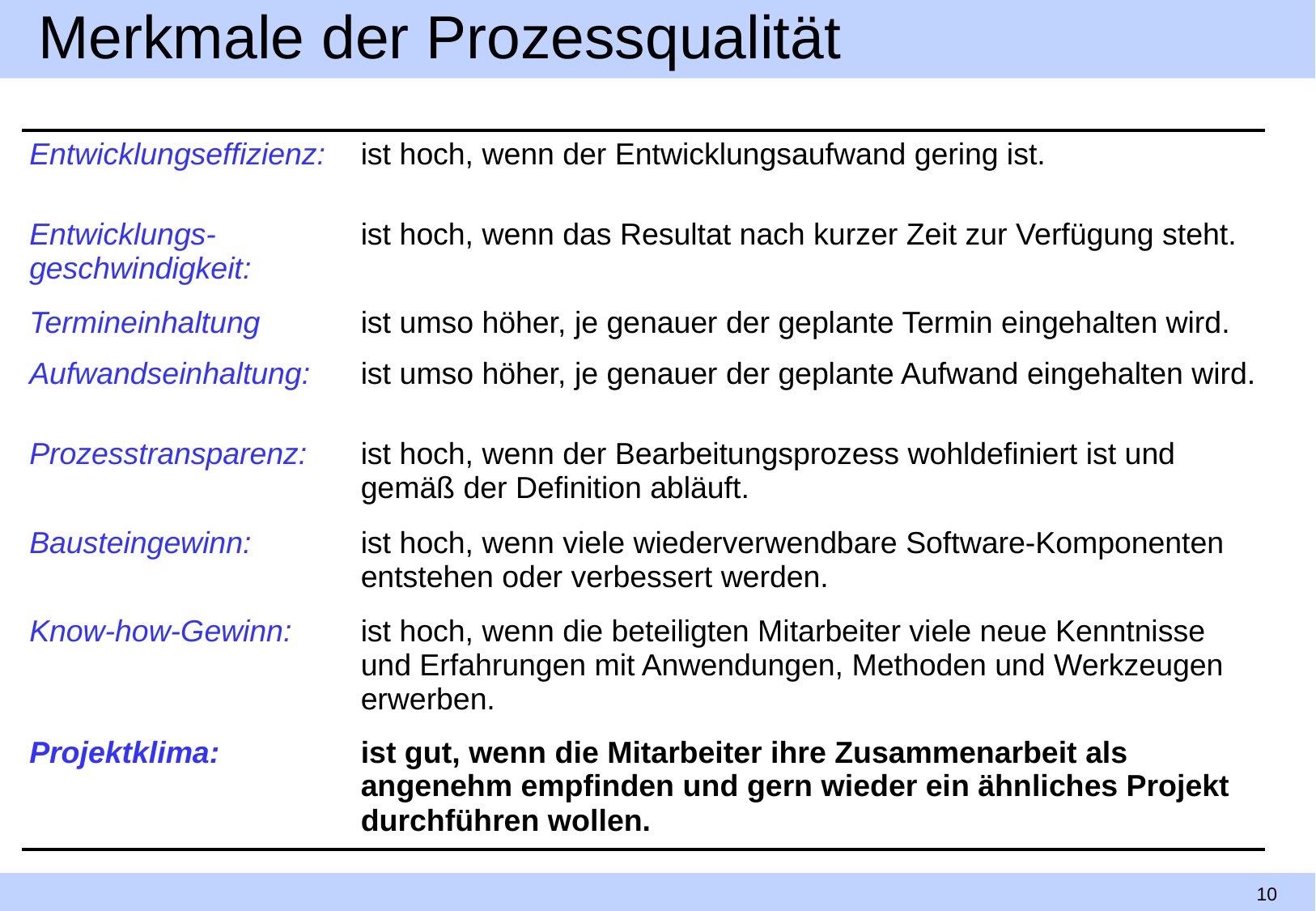

# Merkmale der Prozessqualität
| Entwicklungseffizienz: | ist hoch, wenn der Entwicklungsaufwand gering ist. |
| --- | --- |
| Entwicklungs-geschwindigkeit: | ist hoch, wenn das Resultat nach kurzer Zeit zur Verfügung steht. |
| Termineinhaltung | ist umso höher, je genauer der geplante Termin eingehalten wird. |
| Aufwandseinhaltung: | ist umso höher, je genauer der geplante Aufwand eingehalten wird. |
| Prozesstransparenz: | ist hoch, wenn der Bearbeitungsprozess wohldefiniert ist und gemäß der Definition abläuft. |
| Bausteingewinn: | ist hoch, wenn viele wiederverwendbare Software-Komponenten entstehen oder verbessert werden. |
| Know-how-Gewinn: | ist hoch, wenn die beteiligten Mitarbeiter viele neue Kenntnisse und Erfahrungen mit Anwendungen, Methoden und Werkzeugen erwerben. |
| Projektklima: | ist gut, wenn die Mitarbeiter ihre Zusammenarbeit als angenehm empfinden und gern wieder ein ähnliches Projekt durchführen wollen. |
10